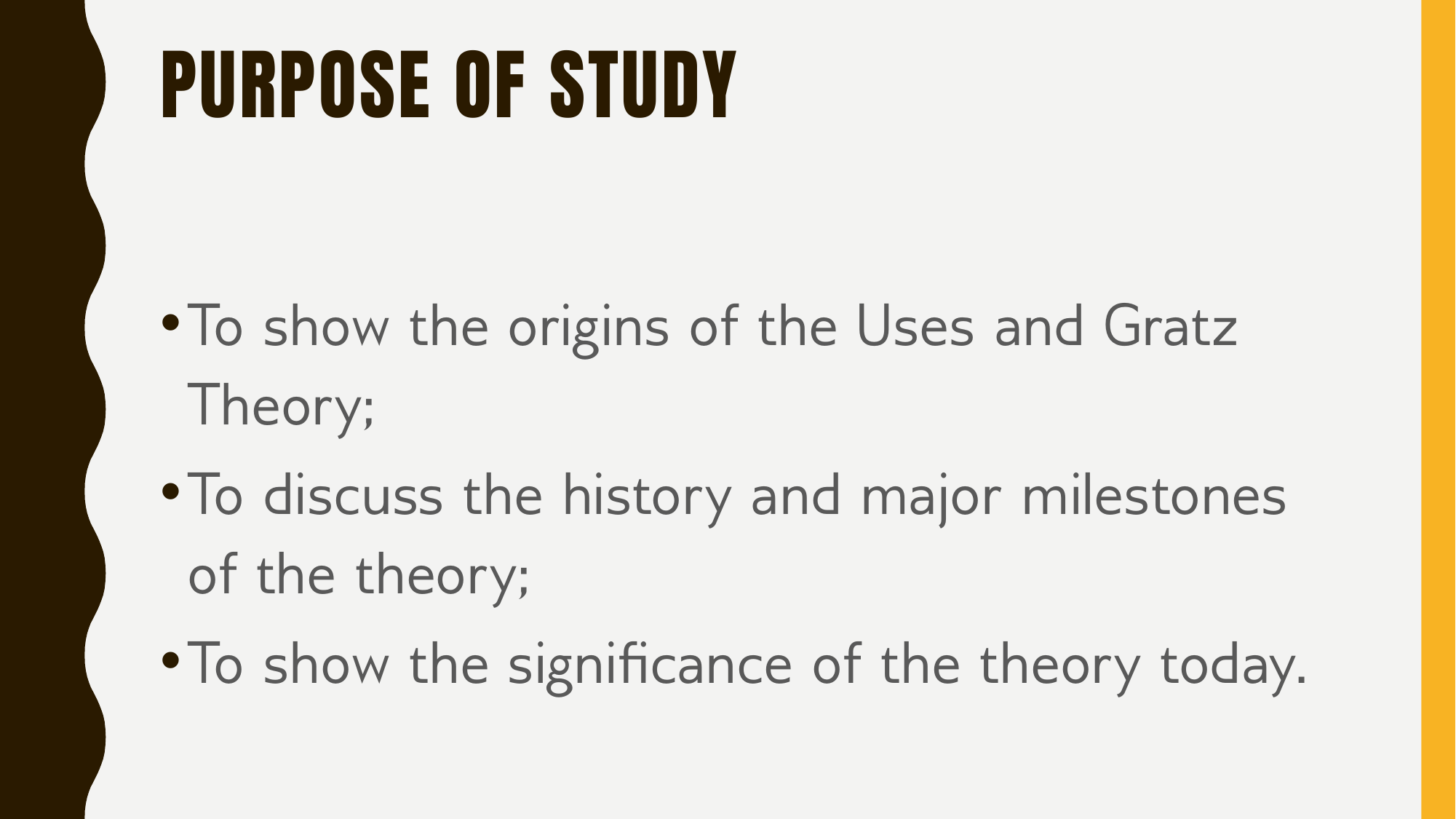

# Purpose of study
To show the origins of the Uses and Gratz Theory;
To discuss the history and major milestones of the theory;
To show the significance of the theory today.